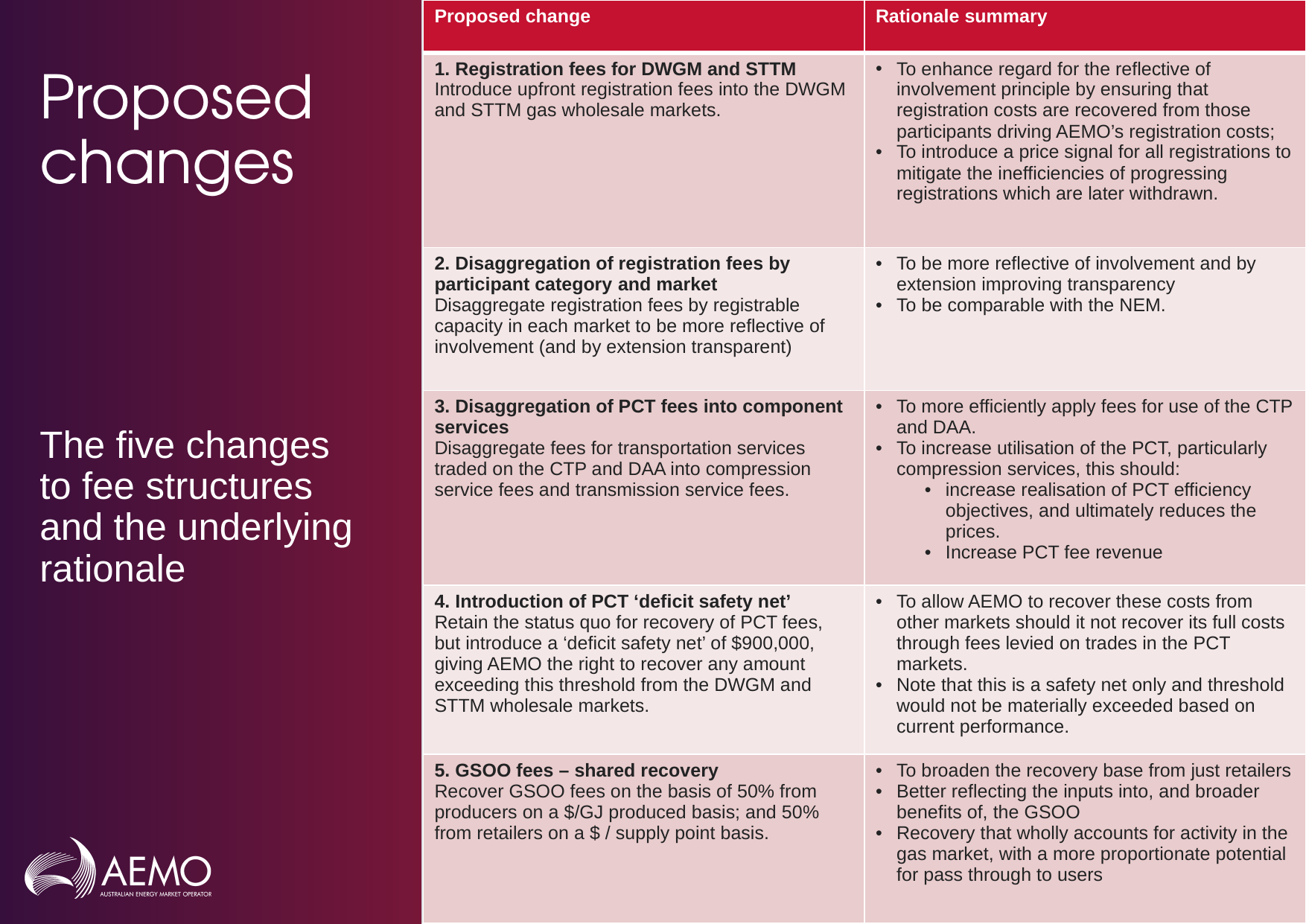

| Proposed change | Rationale summary |
| --- | --- |
| 1. Registration fees for DWGM and STTM Introduce upfront registration fees into the DWGM and STTM gas wholesale markets. | To enhance regard for the reflective of involvement principle by ensuring that registration costs are recovered from those participants driving AEMO’s registration costs; To introduce a price signal for all registrations to mitigate the inefficiencies of progressing registrations which are later withdrawn. |
| 2. Disaggregation of registration fees by participant category and market Disaggregate registration fees by registrable capacity in each market to be more reflective of involvement (and by extension transparent) | To be more reflective of involvement and by extension improving transparency To be comparable with the NEM. |
| 3. Disaggregation of PCT fees into component services Disaggregate fees for transportation services traded on the CTP and DAA into compression service fees and transmission service fees. | To more efficiently apply fees for use of the CTP and DAA. To increase utilisation of the PCT, particularly compression services, this should: increase realisation of PCT efficiency objectives, and ultimately reduces the prices. Increase PCT fee revenue |
| 4. Introduction of PCT ‘deficit safety net’ Retain the status quo for recovery of PCT fees, but introduce a ‘deficit safety net’ of $900,000, giving AEMO the right to recover any amount exceeding this threshold from the DWGM and STTM wholesale markets. | To allow AEMO to recover these costs from other markets should it not recover its full costs through fees levied on trades in the PCT markets. Note that this is a safety net only and threshold would not be materially exceeded based on current performance. |
| 5. GSOO fees – shared recovery Recover GSOO fees on the basis of 50% from producers on a $/GJ produced basis; and 50% from retailers on a $ / supply point basis. | To broaden the recovery base from just retailers Better reflecting the inputs into, and broader benefits of, the GSOO Recovery that wholly accounts for activity in the gas market, with a more proportionate potential for pass through to users |
# Proposed changes
The five changes to fee structures and the underlying rationale
Example footer text
10/12/2020
6